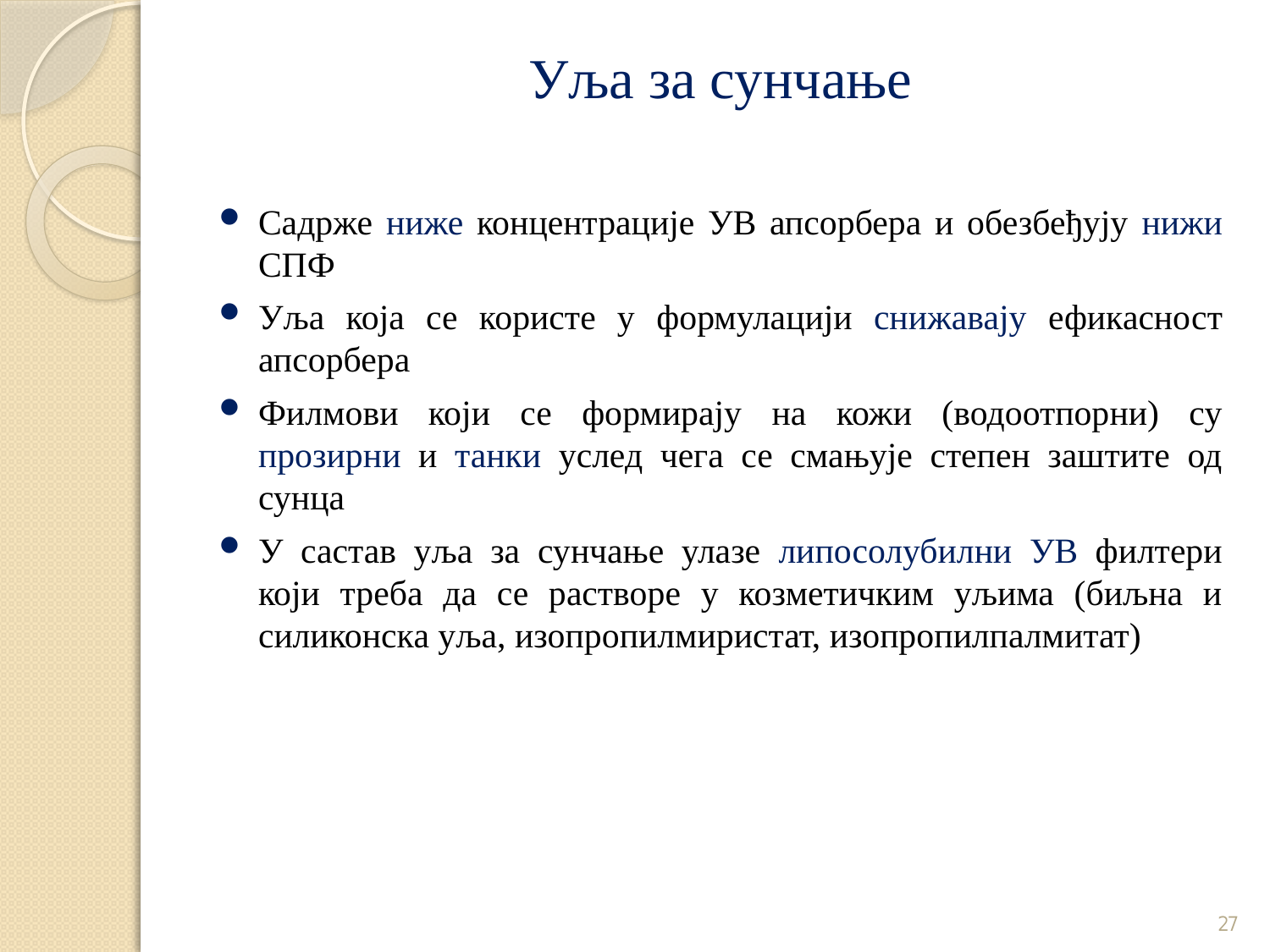

Уља за сунчање

Садрже ниже концентрације УВ апсорбера и обезбеђују нижи СПФ
Уља која се користе у формулацији снижавају ефикасност апсорбера
Филмови који се формирају на кожи (водоотпорни) су прозирни и танки услед чега се смањује степен заштите од сунца
У састав уља за сунчање улазе липосолубилни УВ филтери који треба да се растворе у козметичким уљима (биљна и силиконска уља, изопропилмиристат, изопропилпалмитат)
27